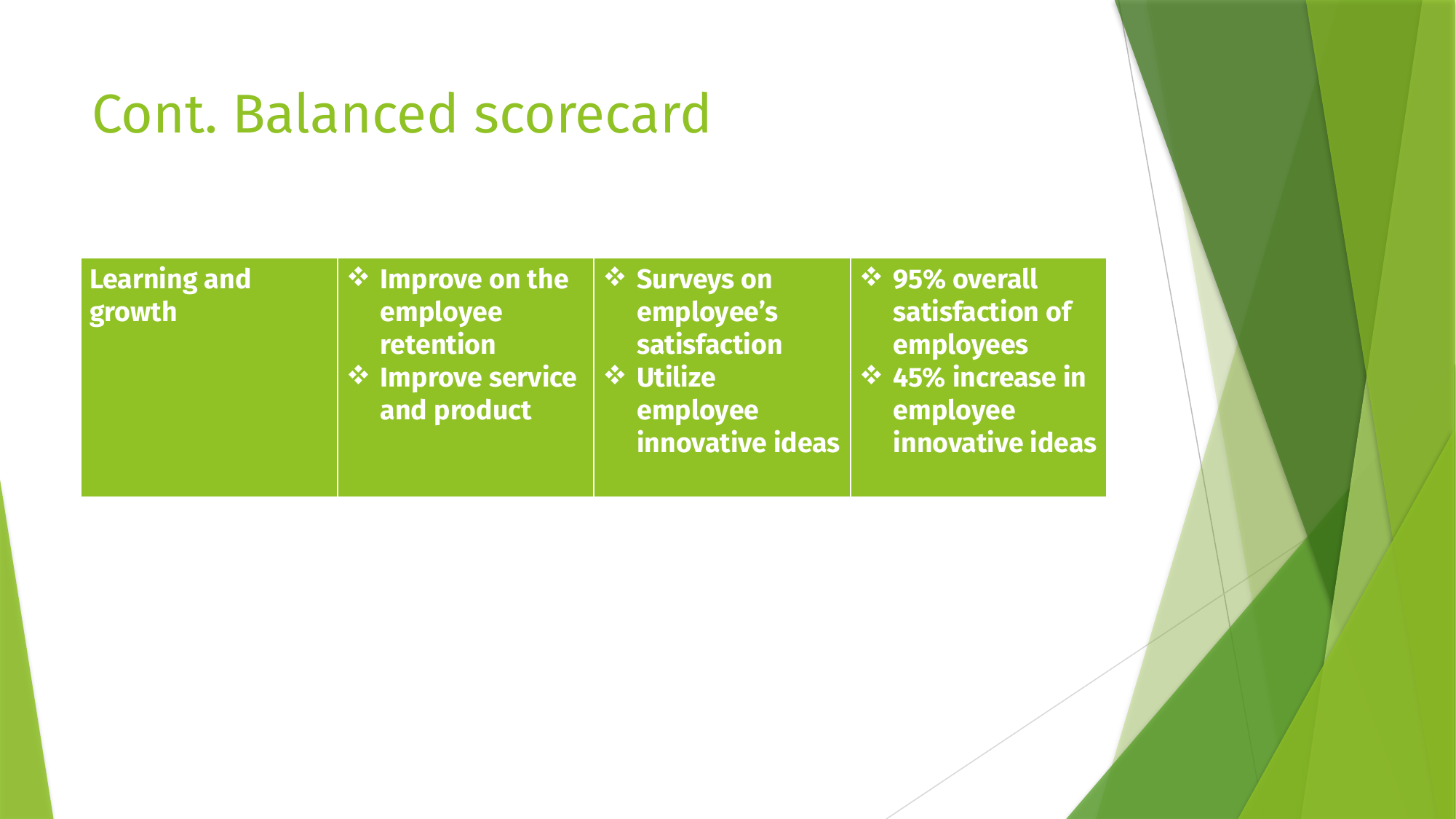

# Cont. Balanced scorecard
| Learning and growth | Improve on the employee retention Improve service and product | Surveys on employee’s satisfaction Utilize employee innovative ideas | 95% overall satisfaction of employees 45% increase in employee innovative ideas |
| --- | --- | --- | --- |